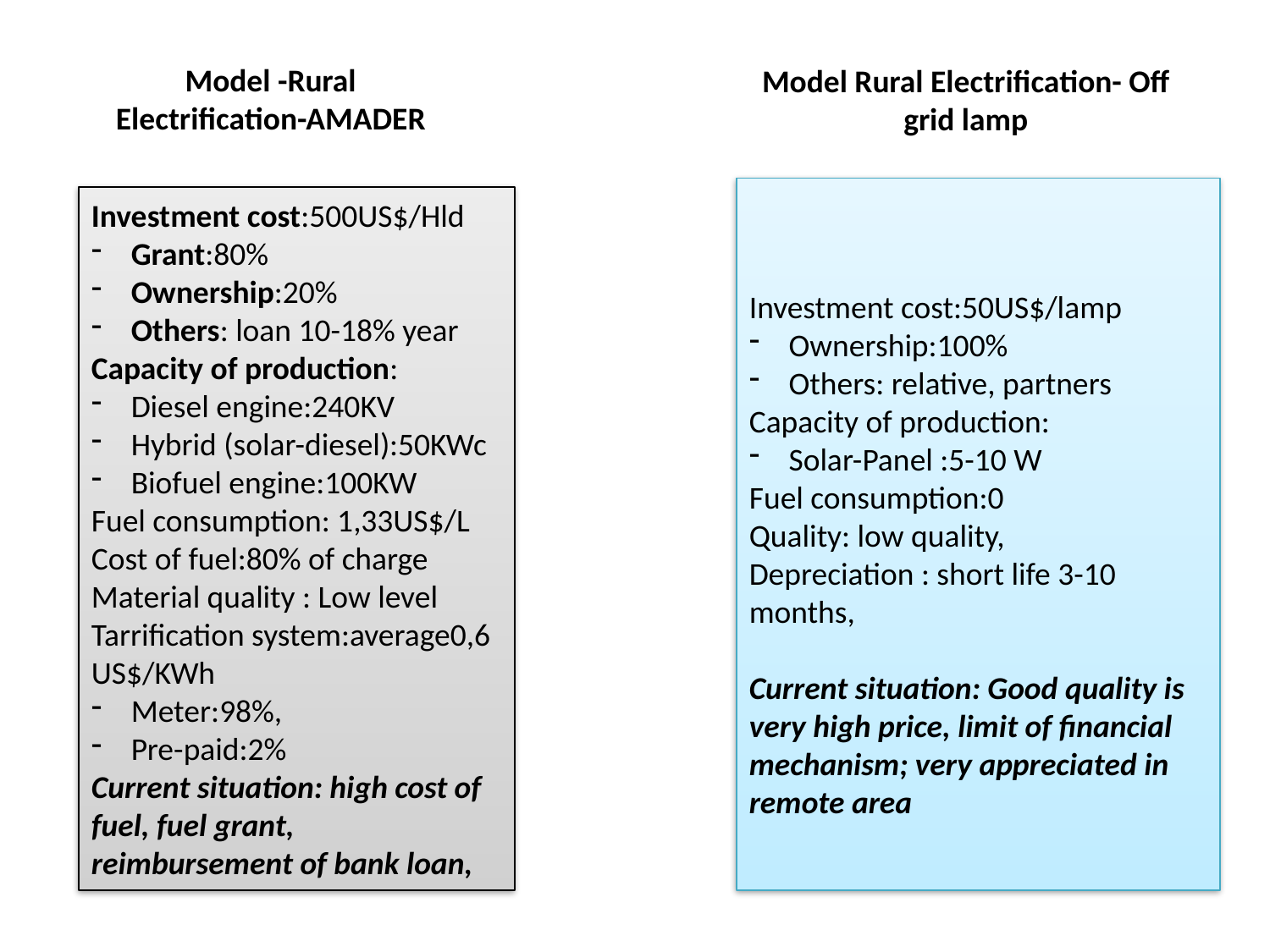

Model -Rural Electrification-AMADER
Model Rural Electrification- Off grid lamp

Investment cost:50US$/lamp
Ownership:100%
Others: relative, partners
Capacity of production:
Solar-Panel :5-10 W
Fuel consumption:0
Quality: low quality,
Depreciation : short life 3-10 months,

Current situation: Good quality is very high price, limit of financial mechanism; very appreciated in remote area

Investment cost:500US$/Hld
Grant:80%
Ownership:20%
Others: loan 10-18% year
Capacity of production:
Diesel engine:240KV
Hybrid (solar-diesel):50KWc
Biofuel engine:100KW
Fuel consumption: 1,33US$/L
Cost of fuel:80% of charge
Material quality : Low level
Tarrification system:average0,6 US$/KWh
Meter:98%,
Pre-paid:2%
Current situation: high cost of fuel, fuel grant, reimbursement of bank loan,